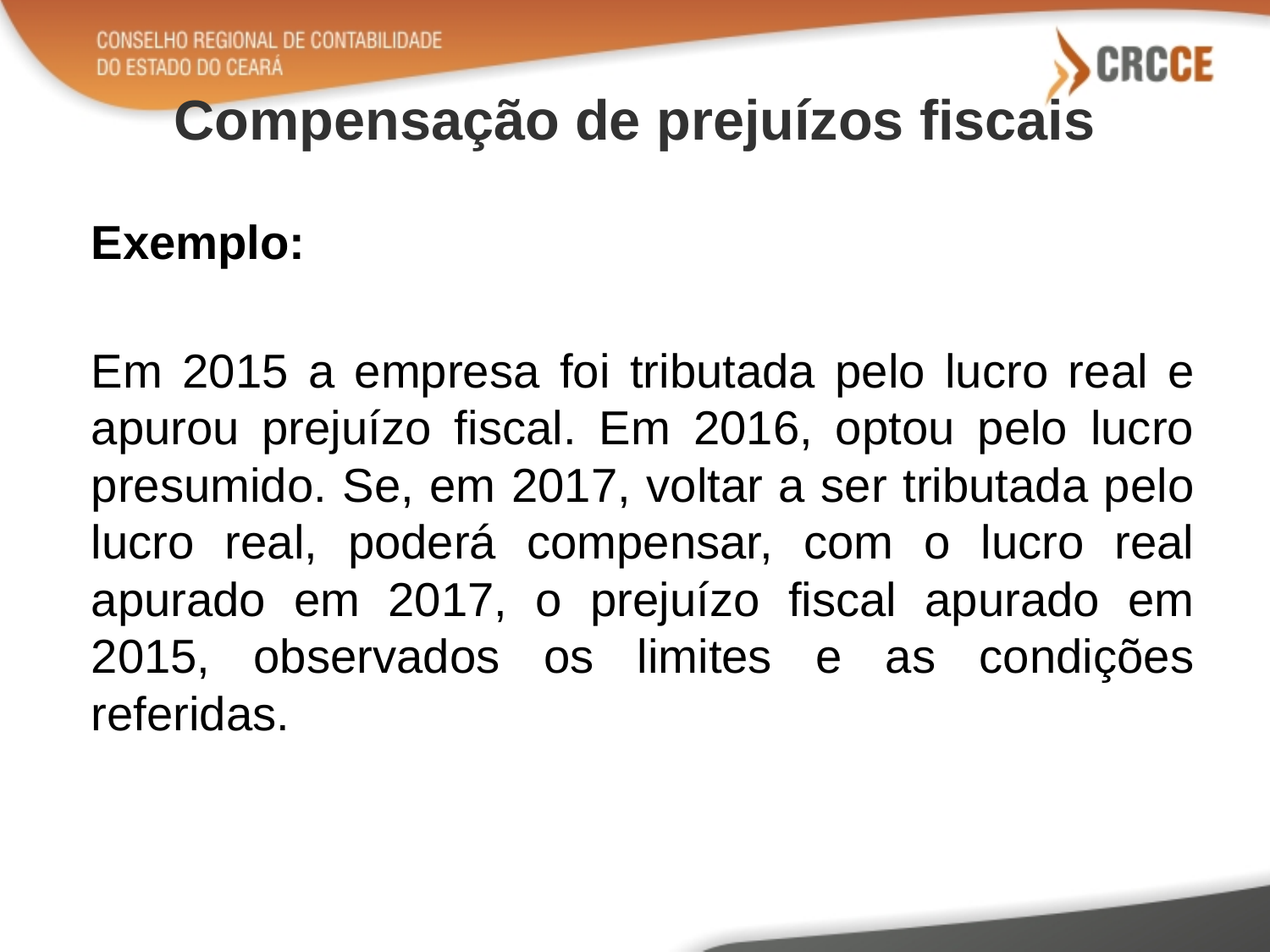

# Compensação de prejuízos fiscais
Exemplo:

Em 2015 a empresa foi tributada pelo lucro real e apurou prejuízo fiscal. Em 2016, optou pelo lucro presumido. Se, em 2017, voltar a ser tributada pelo lucro real, poderá compensar, com o lucro real apurado em 2017, o prejuízo fiscal apurado em 2015, observados os limites e as condições referidas.